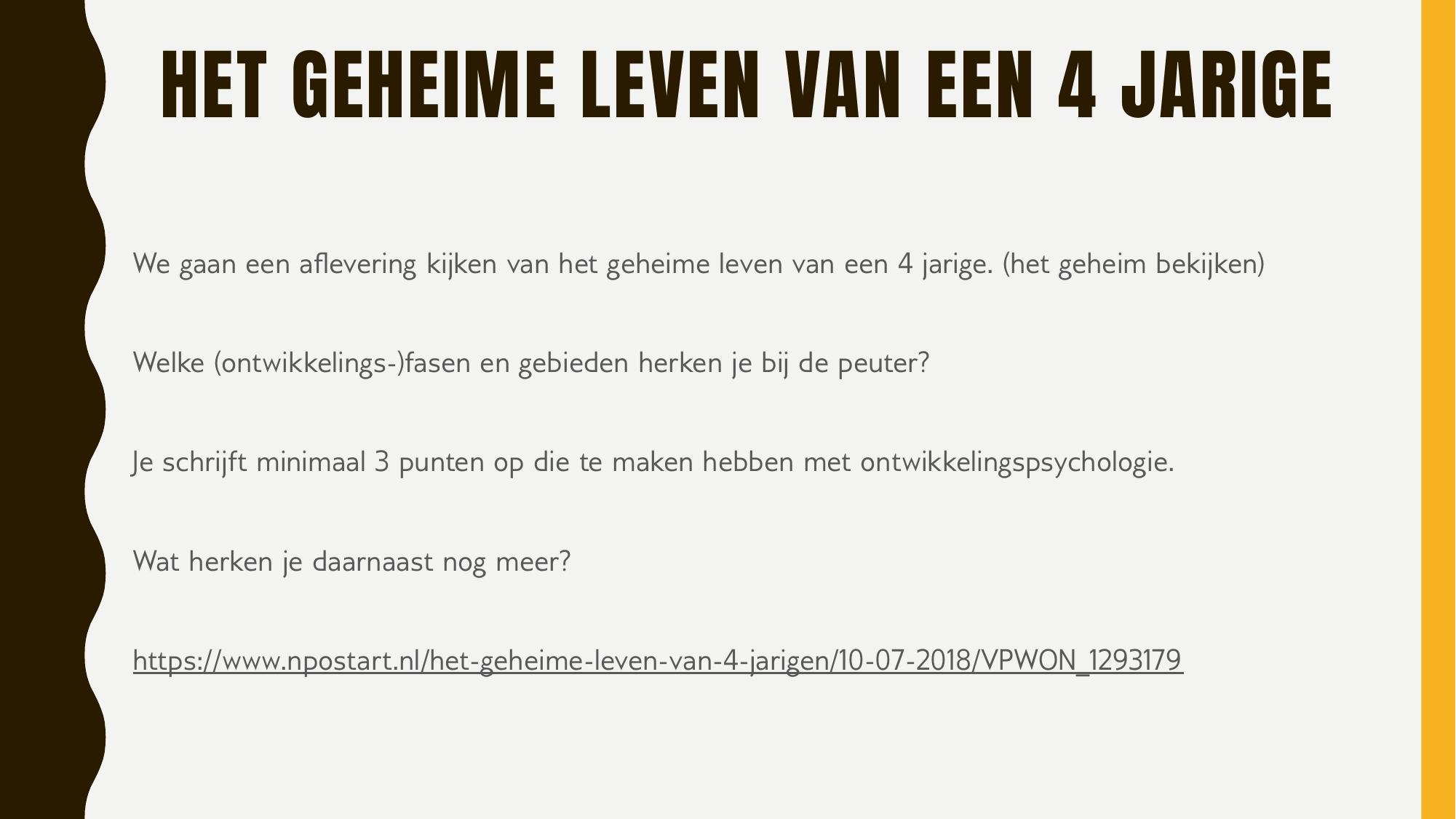

# Het geheime leven van een 4 jarige
We gaan een aflevering kijken van het geheime leven van een 4 jarige. (het geheim bekijken)

Welke (ontwikkelings-)fasen en gebieden herken je bij de peuter?

Je schrijft minimaal 3 punten op die te maken hebben met ontwikkelingspsychologie.

Wat herken je daarnaast nog meer?

https://www.npostart.nl/het-geheime-leven-van-4-jarigen/10-07-2018/VPWON_1293179